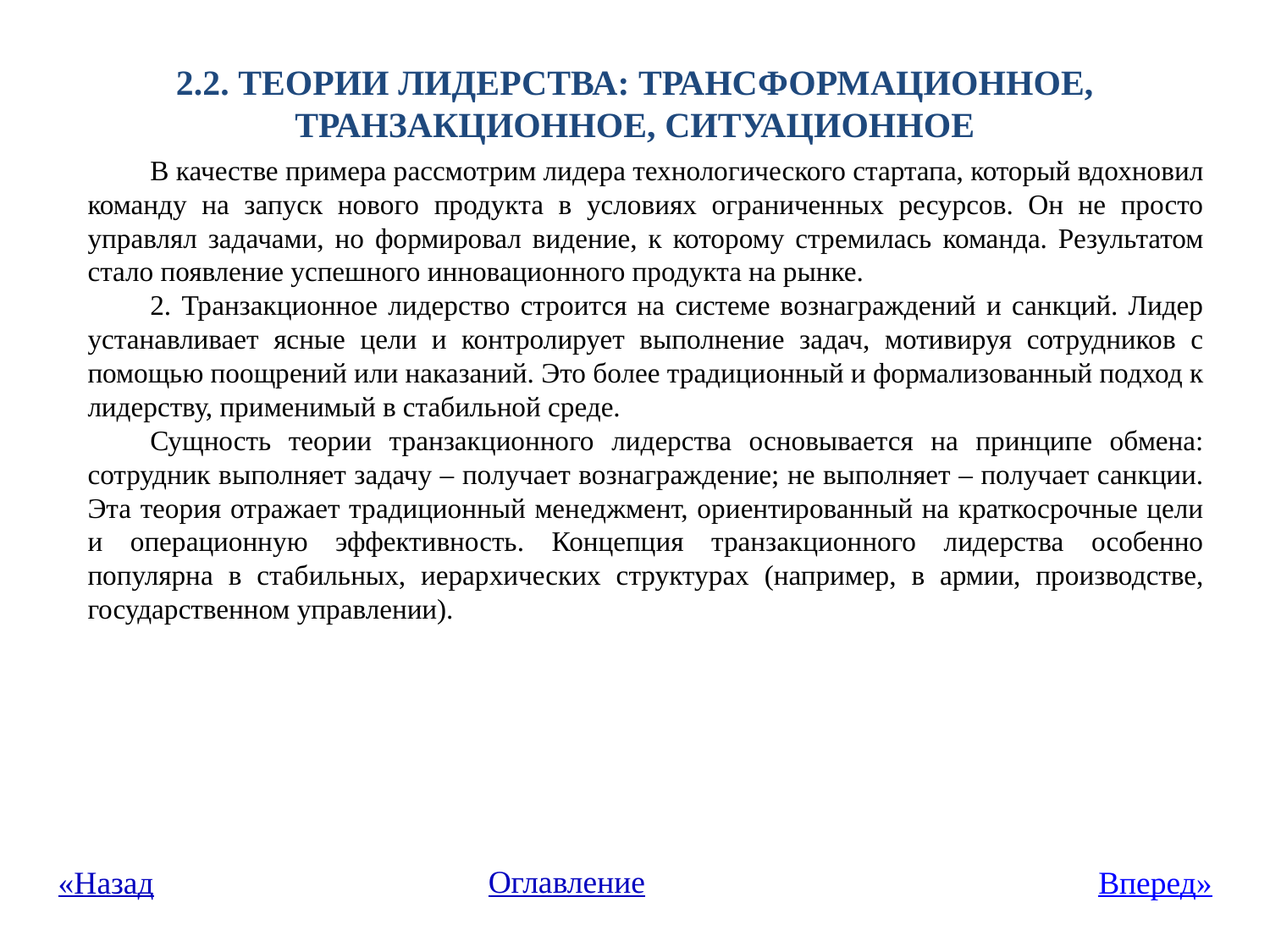

# 2.2. Теории лидерства: трансформационное, транзакционное, ситуационное
В качестве примера рассмотрим лидера технологического стартапа, который вдохновил команду на запуск нового продукта в условиях ограниченных ресурсов. Он не просто управлял задачами, но формировал видение, к которому стремилась команда. Результатом стало появление успешного инновационного продукта на рынке.
2. Транзакционное лидерство строится на системе вознаграждений и санкций. Лидер устанавливает ясные цели и контролирует выполнение задач, мотивируя сотрудников с помощью поощрений или наказаний. Это более традиционный и формализованный подход к лидерству, применимый в стабильной среде.
Сущность теории транзакционного лидерства основывается на принципе обмена: сотрудник выполняет задачу – получает вознаграждение; не выполняет – получает санкции. Эта теория отражает традиционный менеджмент, ориентированный на краткосрочные цели и операционную эффективность. Концепция транзакционного лидерства особенно популярна в стабильных, иерархических структурах (например, в армии, производстве, государственном управлении).

Оглавление
«Назад
Вперед»